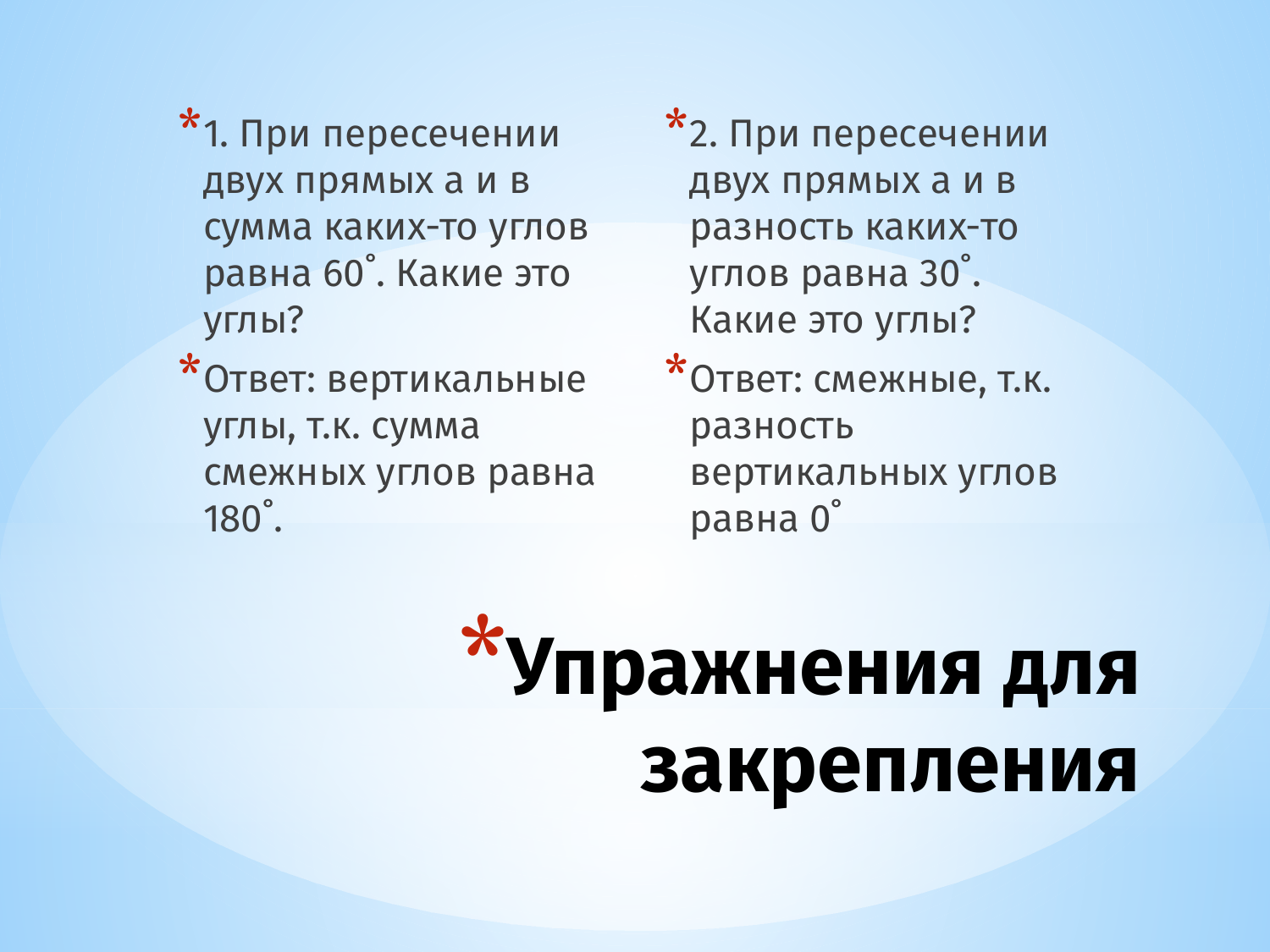

1. При пересечении двух прямых а и в сумма каких-то углов равна 60˚. Какие это углы?
Ответ: вертикальные углы, т.к. сумма смежных углов равна 180˚.
2. При пересечении двух прямых а и в разность каких-то углов равна 30˚. Какие это углы?
Ответ: смежные, т.к. разность вертикальных углов равна 0˚

# Упражнения для закрепления